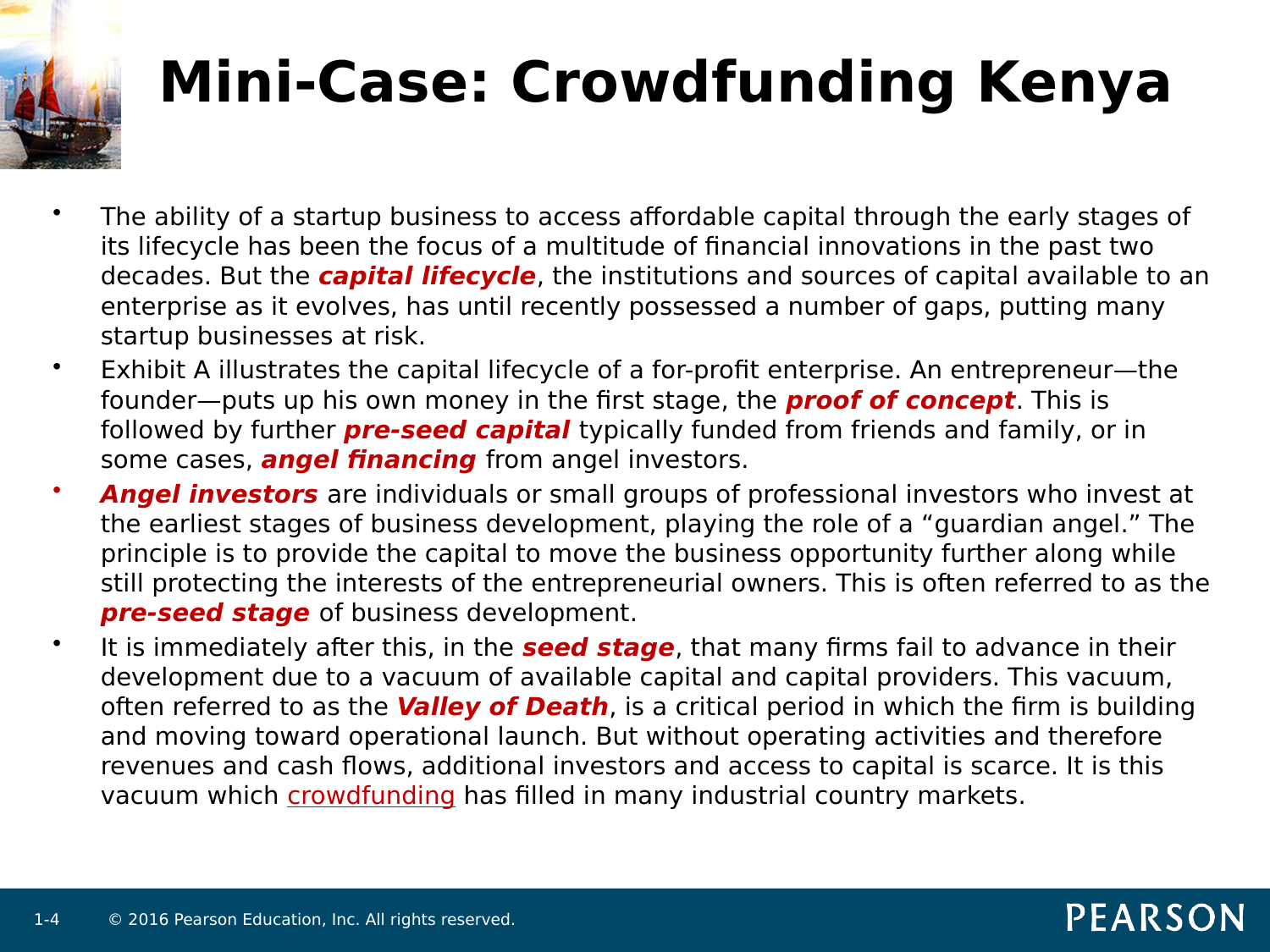

# Mini-Case: Crowdfunding Kenya
The ability of a startup business to access affordable capital through the early stages of its lifecycle has been the focus of a multitude of financial innovations in the past two decades. But the capital lifecycle, the institutions and sources of capital available to an enterprise as it evolves, has until recently possessed a number of gaps, putting many startup businesses at risk.
Exhibit A illustrates the capital lifecycle of a for-profit enterprise. An entrepreneur—the founder—puts up his own money in the first stage, the proof of concept. This is followed by further pre-seed capital typically funded from friends and family, or in some cases, angel financing from angel investors.
Angel investors are individuals or small groups of professional investors who invest at the earliest stages of business development, playing the role of a “guardian angel.” The principle is to provide the capital to move the business opportunity further along while still protecting the interests of the entrepreneurial owners. This is often referred to as the pre-seed stage of business development.
It is immediately after this, in the seed stage, that many firms fail to advance in their development due to a vacuum of available capital and capital providers. This vacuum, often referred to as the Valley of Death, is a critical period in which the firm is building and moving toward operational launch. But without operating activities and therefore revenues and cash flows, additional investors and access to capital is scarce. It is this vacuum which crowdfunding has filled in many industrial country markets.